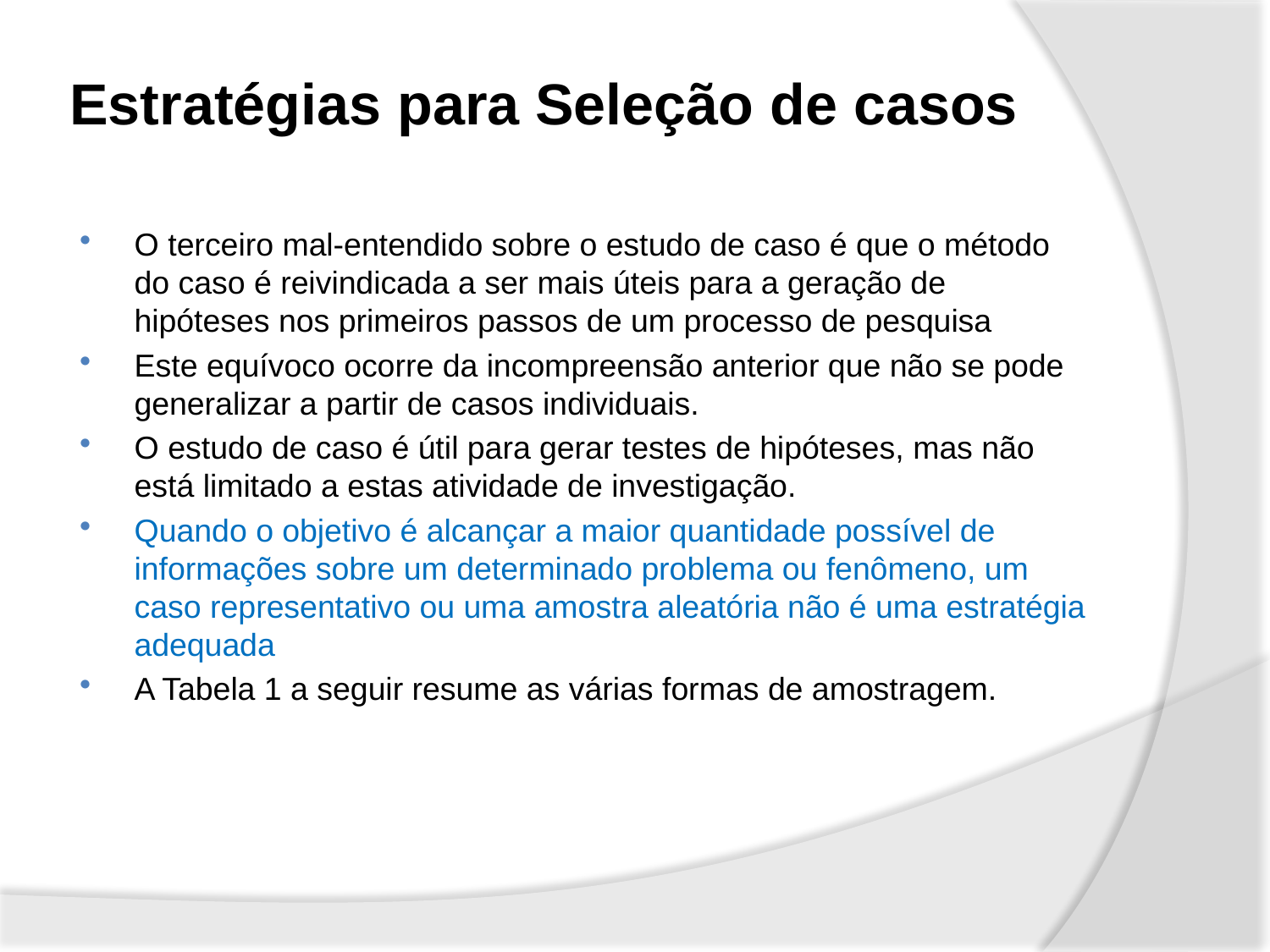

# Estratégias para Seleção de casos
O terceiro mal-entendido sobre o estudo de caso é que o método do caso é reivindicada a ser mais úteis para a geração de hipóteses nos primeiros passos de um processo de pesquisa
Este equívoco ocorre da incompreensão anterior que não se pode generalizar a partir de casos individuais.
O estudo de caso é útil para gerar testes de hipóteses, mas não está limitado a estas atividade de investigação.
Quando o objetivo é alcançar a maior quantidade possível de informações sobre um determinado problema ou fenômeno, um caso representativo ou uma amostra aleatória não é uma estratégia adequada
A Tabela 1 a seguir resume as várias formas de amostragem.